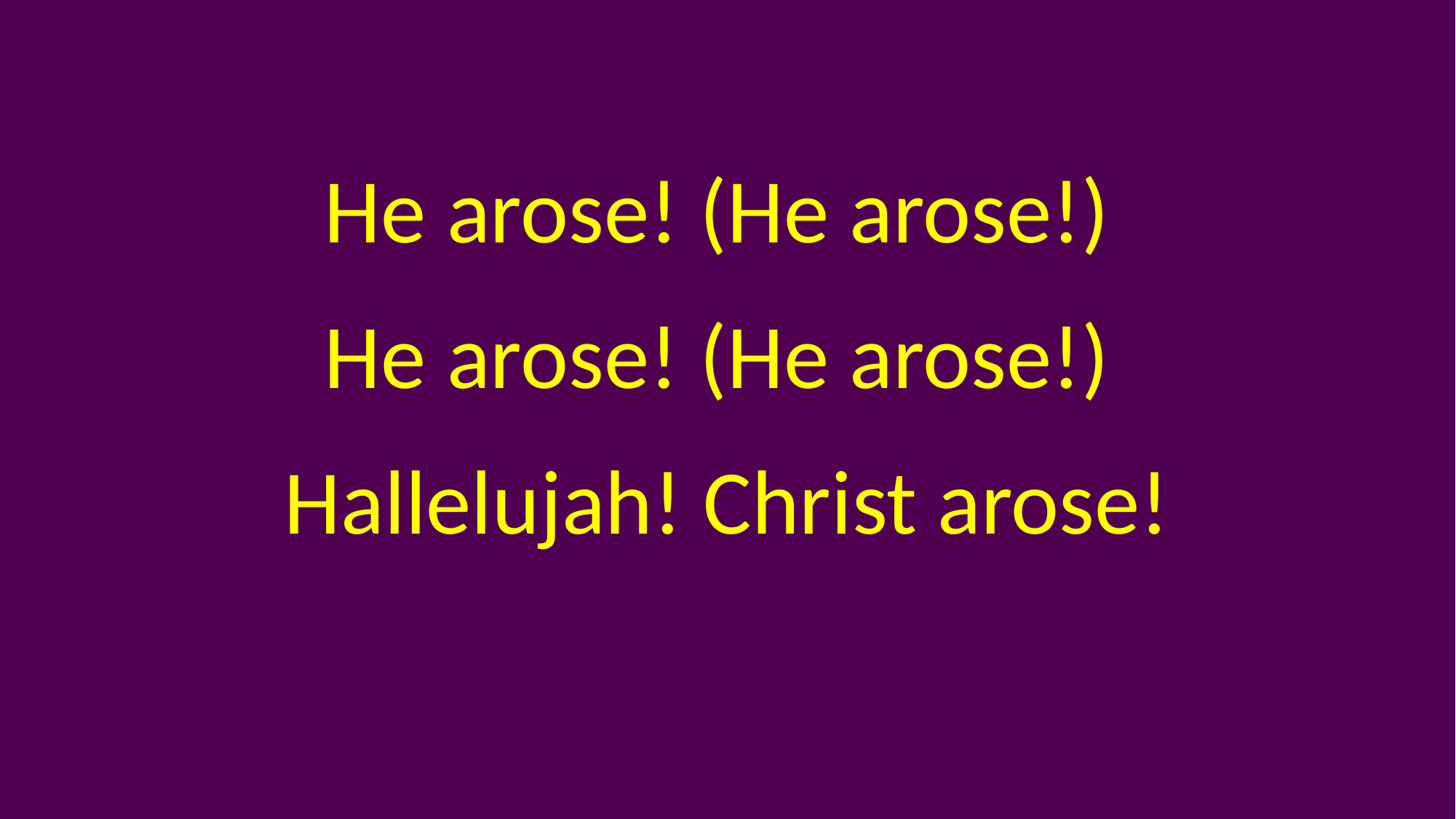

He arose! (He arose!)
He arose! (He arose!)
Hallelujah! Christ arose!